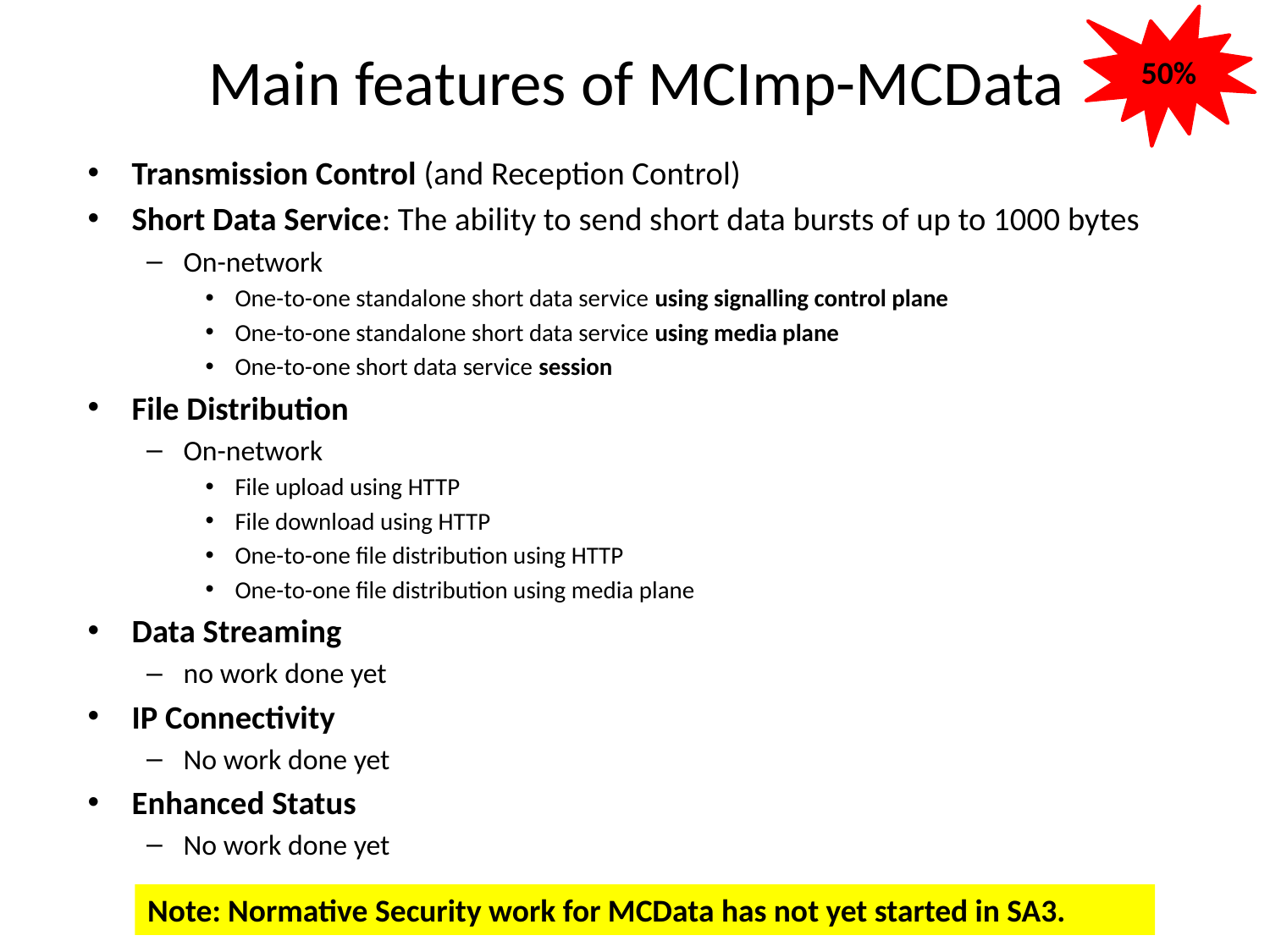

50%
# Main features of MCImp-MCData
Transmission Control (and Reception Control)
Short Data Service: The ability to send short data bursts of up to 1000 bytes
On-network
One-to-one standalone short data service using signalling control plane
One-to-one standalone short data service using media plane
One-to-one short data service session
File Distribution
On-network
File upload using HTTP
File download using HTTP
One-to-one file distribution using HTTP
One-to-one file distribution using media plane
Data Streaming
no work done yet
IP Connectivity
No work done yet
Enhanced Status
No work done yet
Note: Normative Security work for MCData has not yet started in SA3.